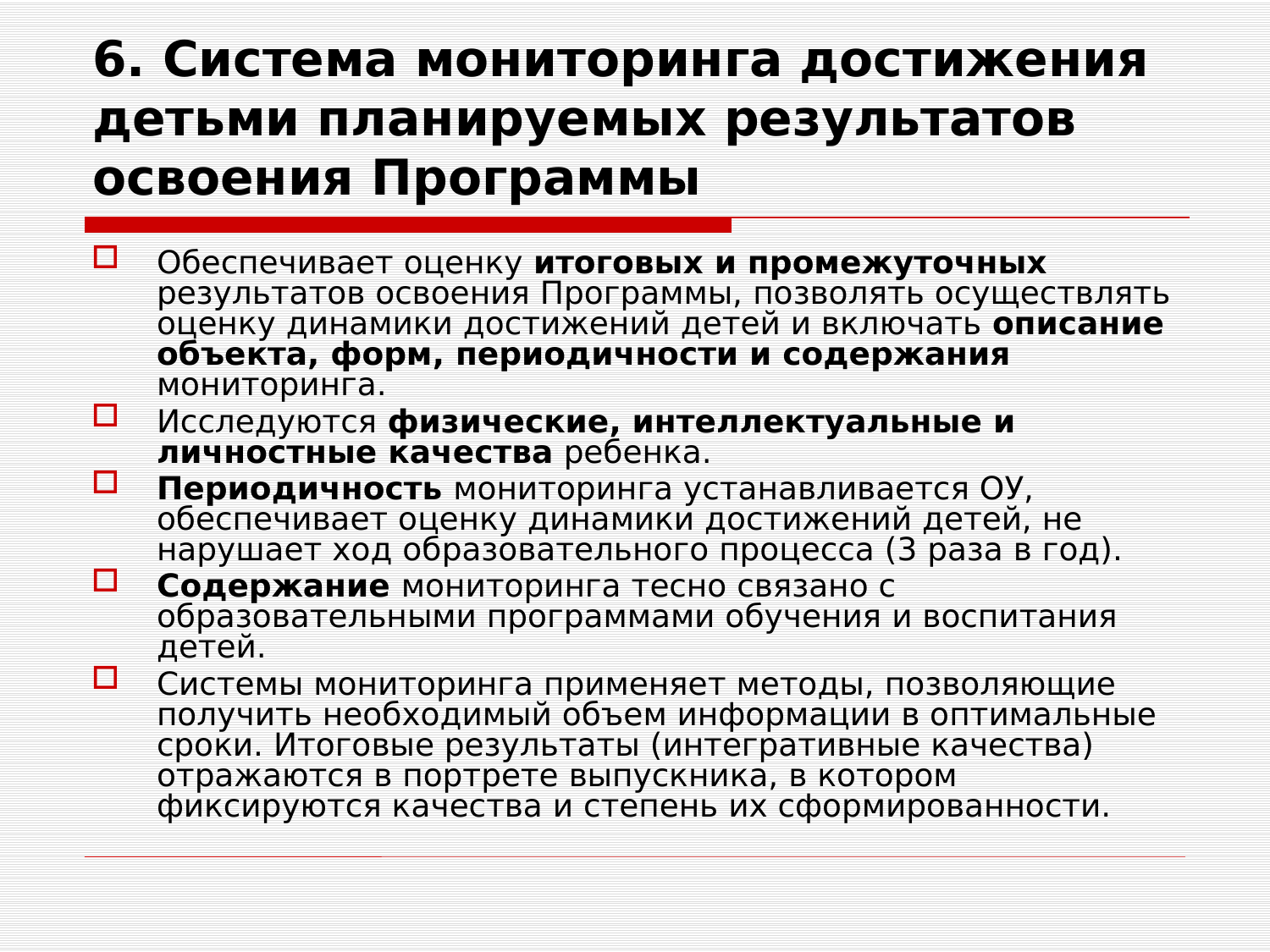

# 6. Система мониторинга достижения детьми планируемых результатов освоения Программы
Обеспечивает оценку итоговых и промежуточных результатов освоения Программы, позволять осуществлять оценку динамики достижений детей и включать описание объекта, форм, периодичности и содержания мониторинга.
Исследуются физические, интеллектуальные и личностные качества ребенка.
Периодичность мониторинга устанавливается ОУ, обеспечивает оценку динамики достижений детей, не нарушает ход образовательного процесса (3 раза в год).
Содержание мониторинга тесно связано с образовательными программами обучения и воспитания детей.
Системы мониторинга применяет методы, позволяющие получить необходимый объем информации в оптимальные сроки. Итоговые результаты (интегративные качества) отражаются в портрете выпускника, в котором фиксируются качества и степень их сформированности.